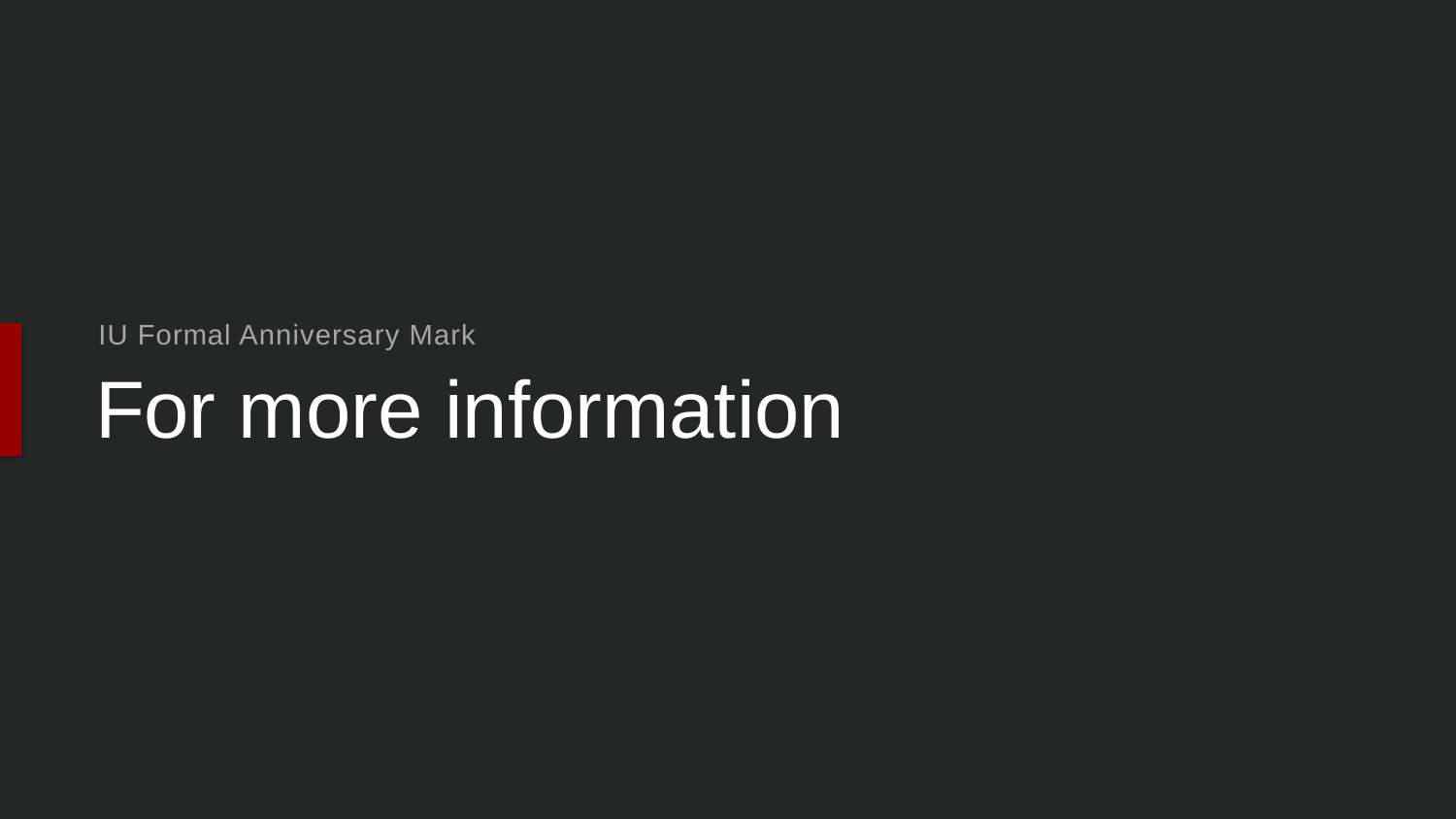

IU Formal Anniversary Mark
# For more information